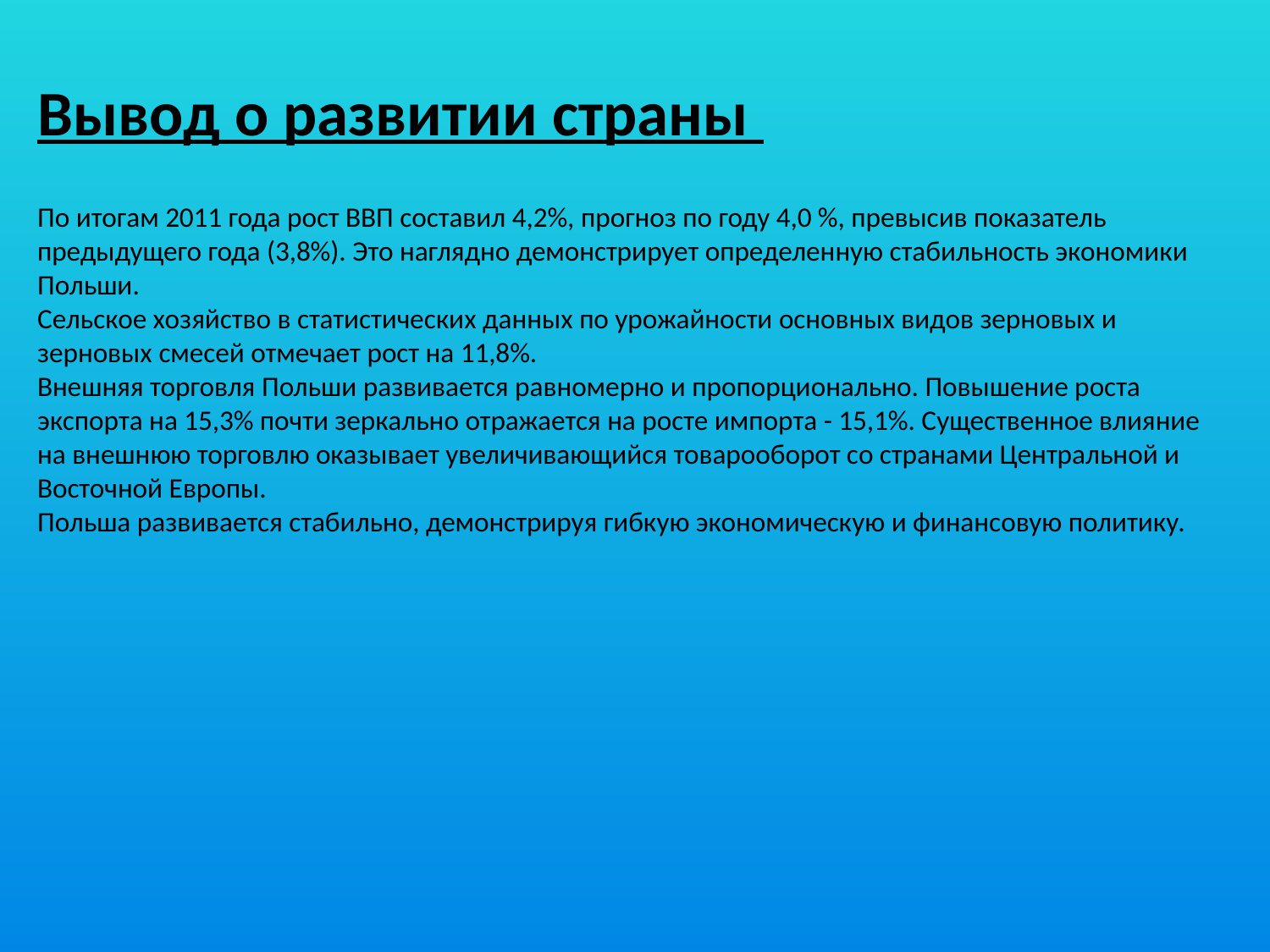

Вывод о развитии страны

По итогам 2011 года рост ВВП составил 4,2%, прогноз по году 4,0 %, превысив показатель предыдущего года (3,8%). Это наглядно демонстрирует определенную стабильность экономики Польши.
Сельское хозяйство в статистических данных по урожайности основных видов зерновых и зерновых смесей отмечает рост на 11,8%.
Внешняя торговля Польши развивается равномерно и пропорционально. Повышение роста экспорта на 15,3% почти зеркально отражается на росте импорта - 15,1%. Существенное влияние на внешнюю торговлю оказывает увеличивающийся товарооборот со странами Центральной и Восточной Европы.
Польша развивается стабильно, демонстрируя гибкую экономическую и финансовую политику.